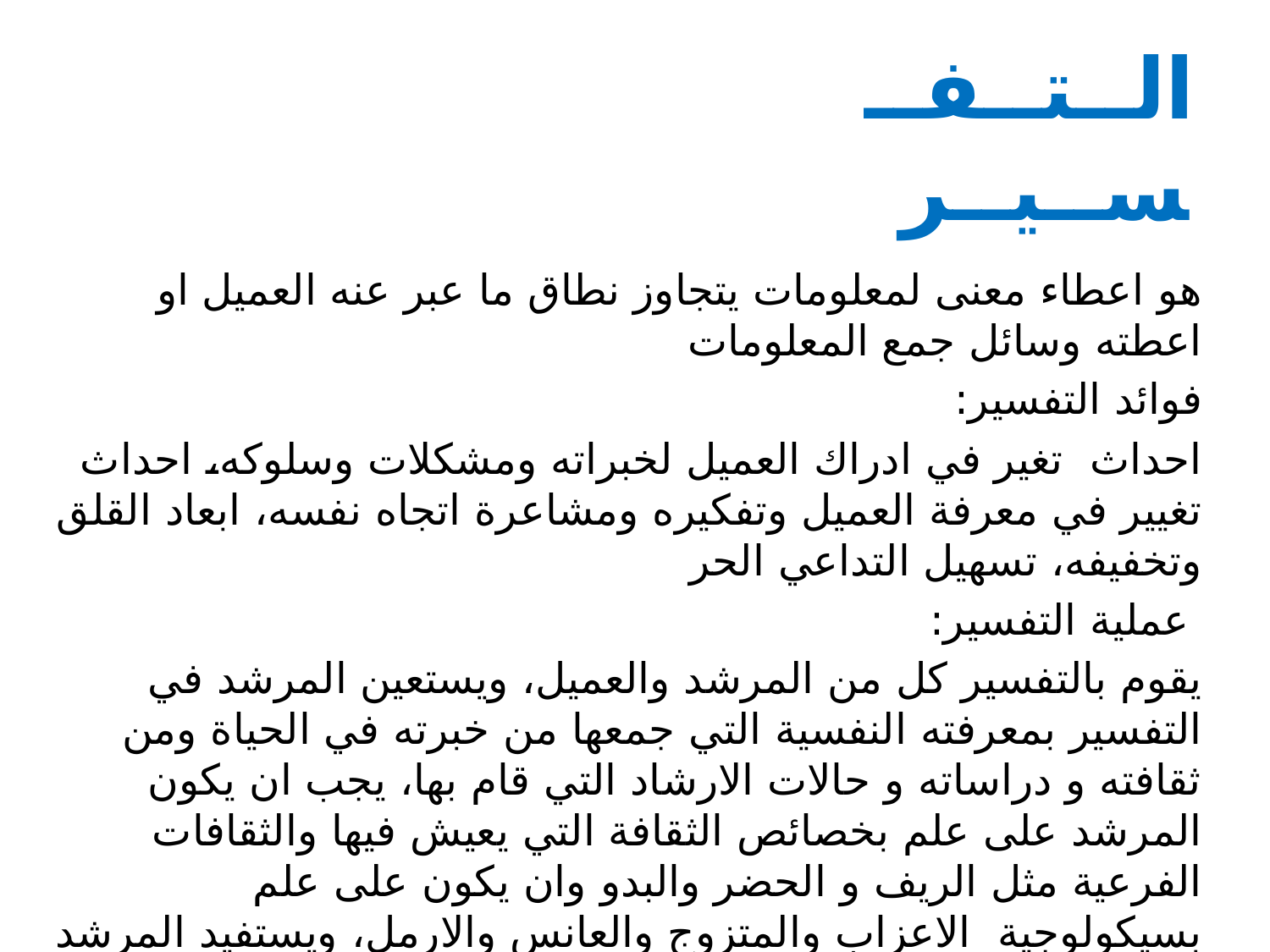

الــتــفــســيــر
هو اعطاء معنى لمعلومات يتجاوز نطاق ما عبر عنه العميل او اعطته وسائل جمع المعلومات
فوائد التفسير:
احداث  تغير في ادراك العميل لخبراته ومشكلات وسلوكه، احداث تغيير في معرفة العميل وتفكيره ومشاعرة اتجاه نفسه، ابعاد القلق وتخفيفه، تسهيل التداعي الحر
 عملية التفسير:
يقوم بالتفسير كل من المرشد والعميل، ويستعين المرشد في التفسير بمعرفته النفسية التي جمعها من خبرته في الحياة ومن ثقافته و دراساته و حالات الارشاد التي قام بها، يجب ان يكون المرشد على علم بخصائص الثقافة التي يعيش فيها والثقافات الفرعية مثل الريف و الحضر والبدو وان يكون على علم بسيكولوجية  الاعزاب والمتزوج والعانس والارمل، ويستفيد المرشد في التفسير بملاحظه سلوك العميل وتتبع فلتات لسانه .